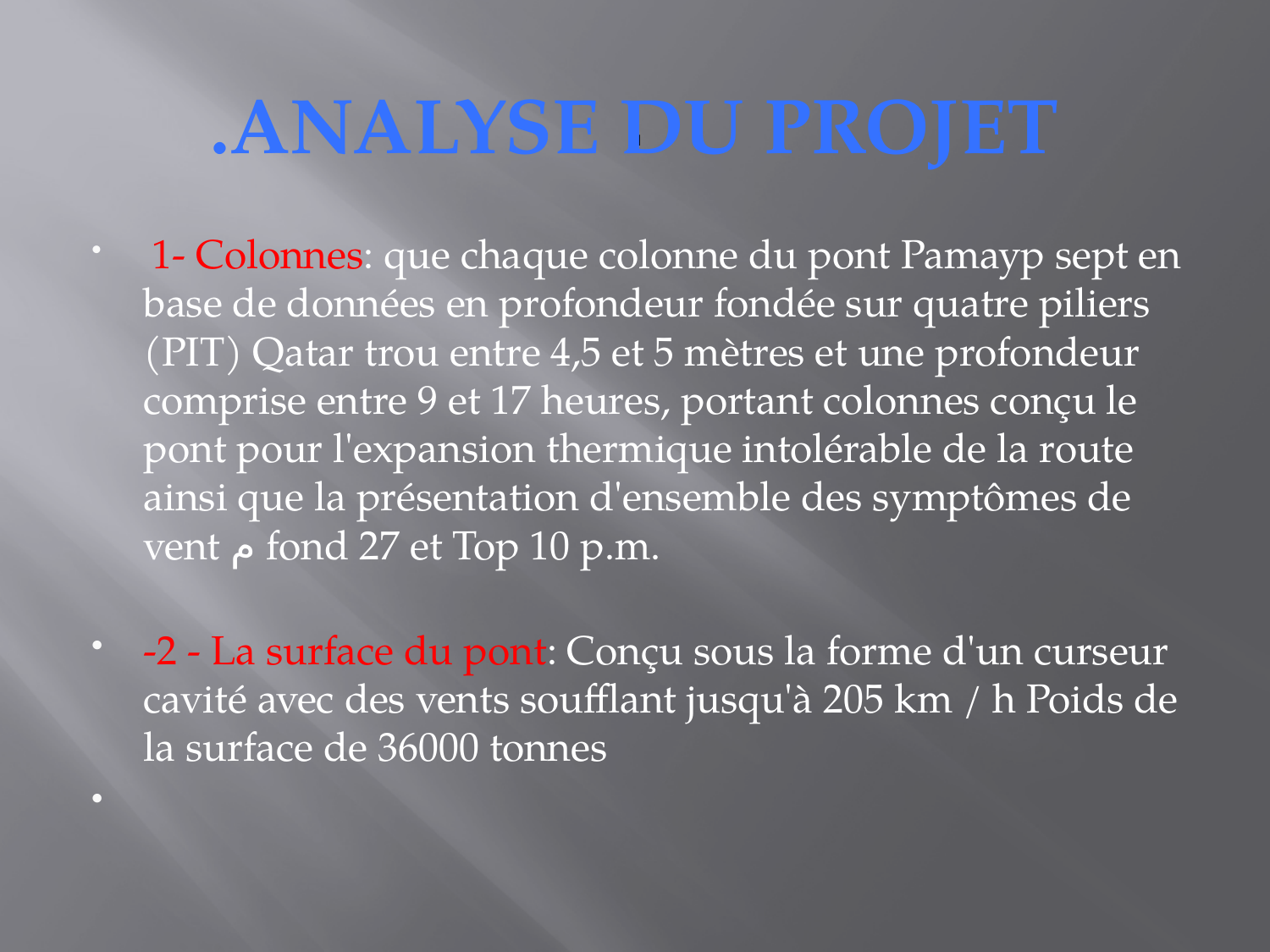

# .
.ANALYSE DU PROJET
 1- Colonnes: que chaque colonne du pont Pamayp sept en base de données en profondeur fondée sur quatre piliers (PIT) Qatar trou entre 4,5 et 5 mètres et une profondeur comprise entre 9 et 17 heures, portant colonnes conçu le pont pour l'expansion thermique intolérable de la route ainsi que la présentation d'ensemble des symptômes de vent م fond 27 et Top 10 p.m.
-2 - La surface du pont: Conçu sous la forme d'un curseur cavité avec des vents soufflant jusqu'à 205 km / h Poids de la surface de 36000 tonnes